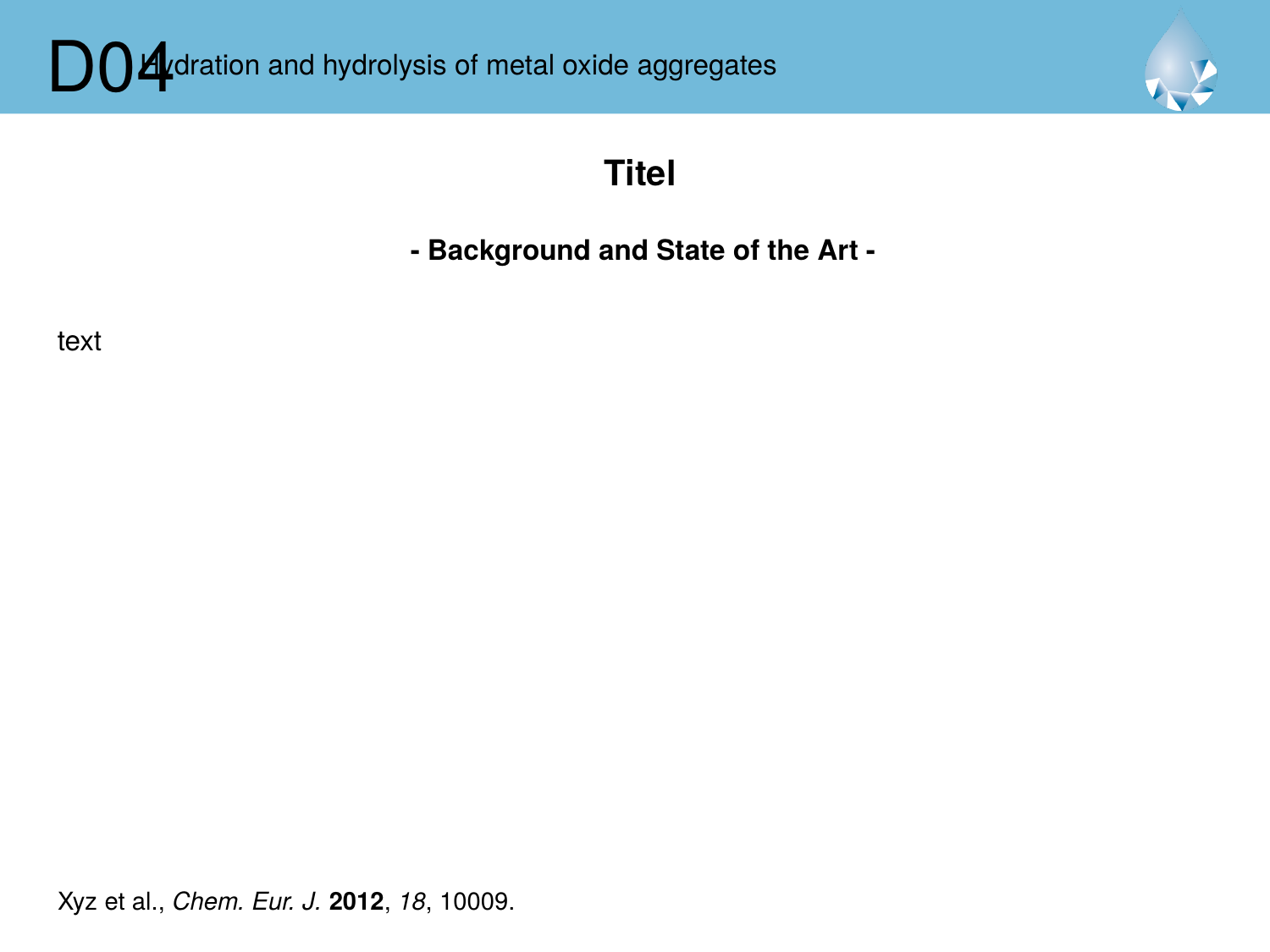

Titel
- Background and State of the Art -
text
Xyz et al., Chem. Eur. J. 2012, 18, 10009.